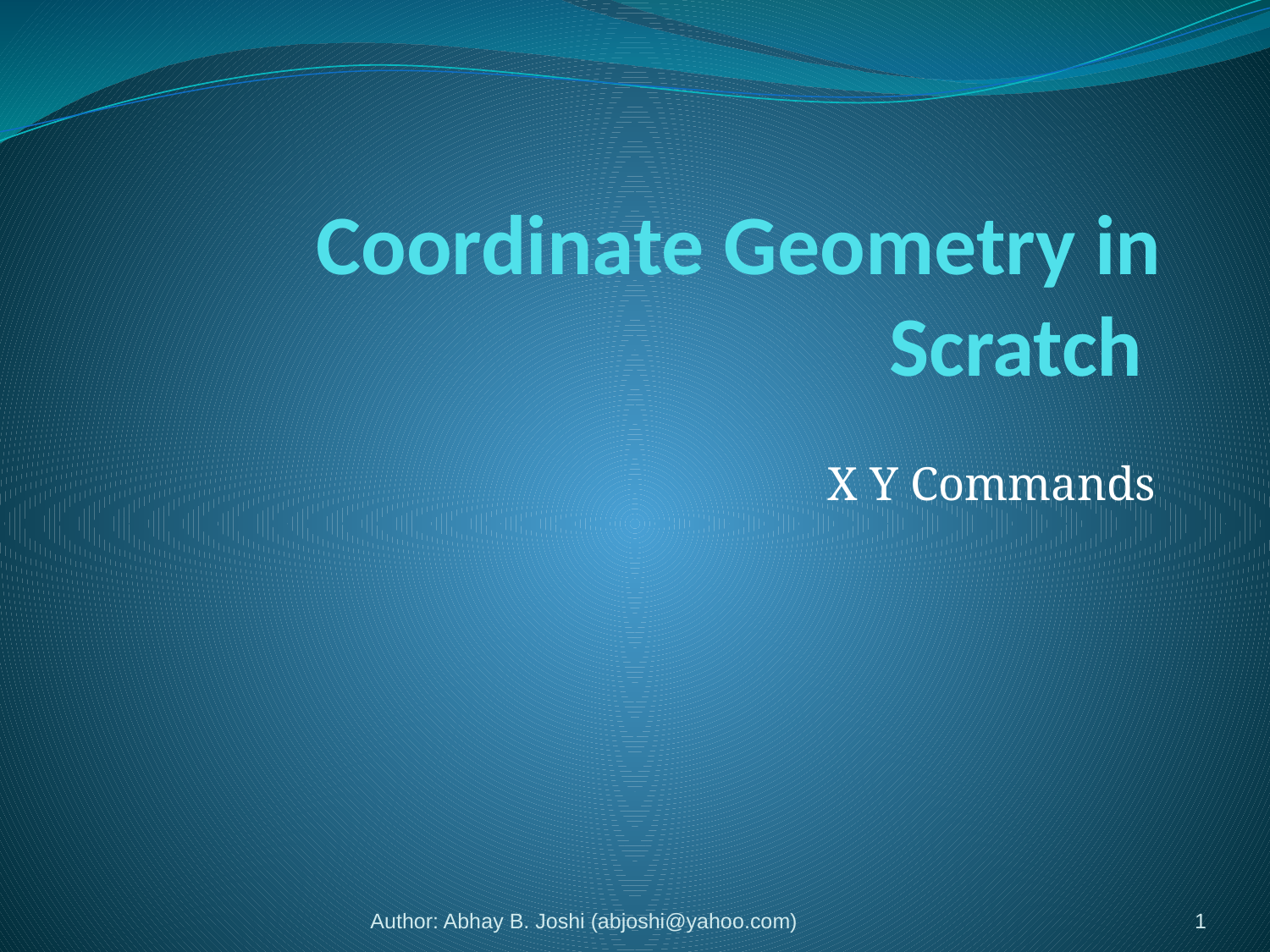

# Coordinate Geometry in Scratch
X Y Commands
Author: Abhay B. Joshi (abjoshi@yahoo.com)
1